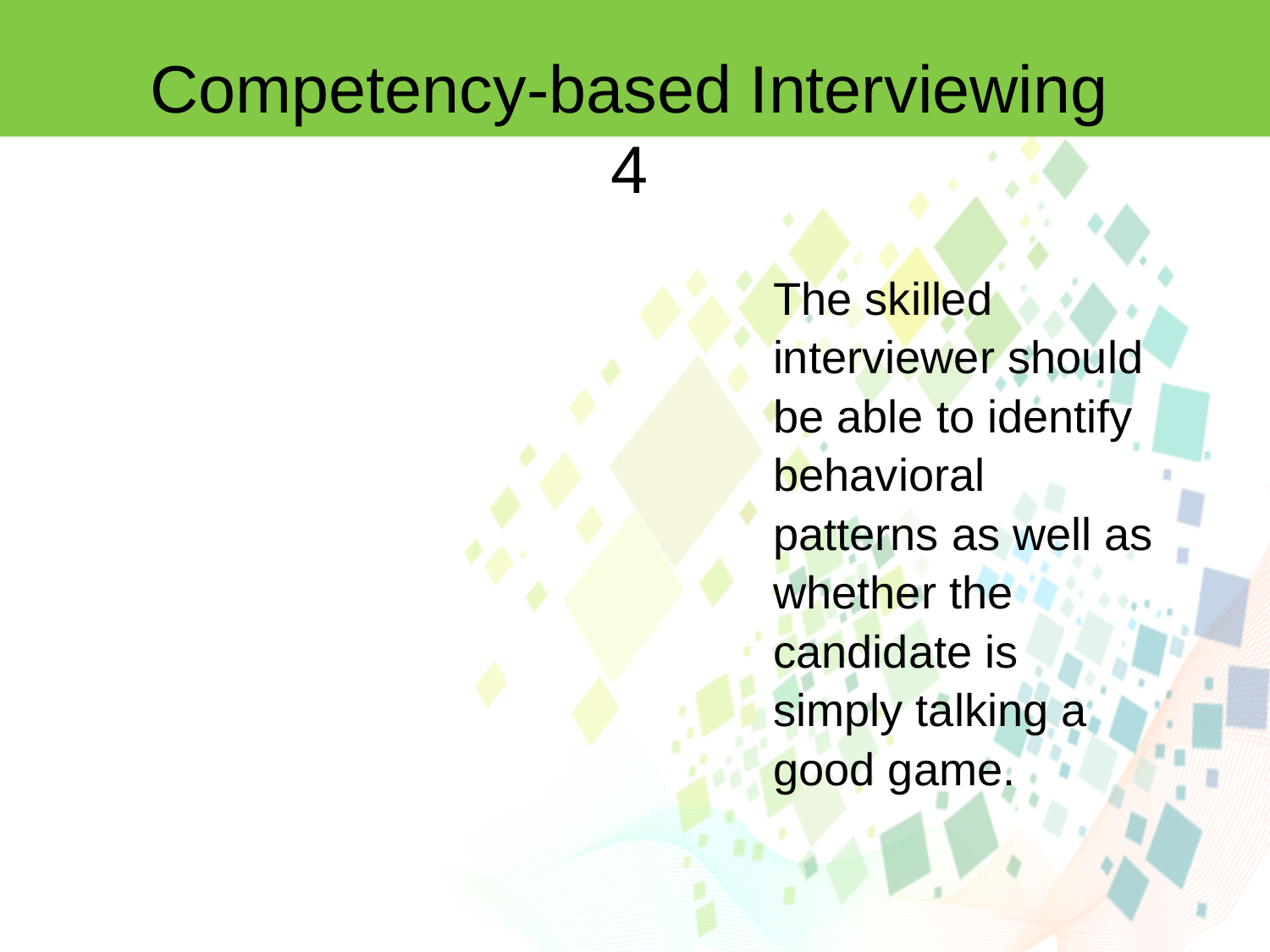

Competency-based Interviewing 4
The skilled interviewer should be able to identify behavioral patterns as well as whether the candidate is simply talking a good game.